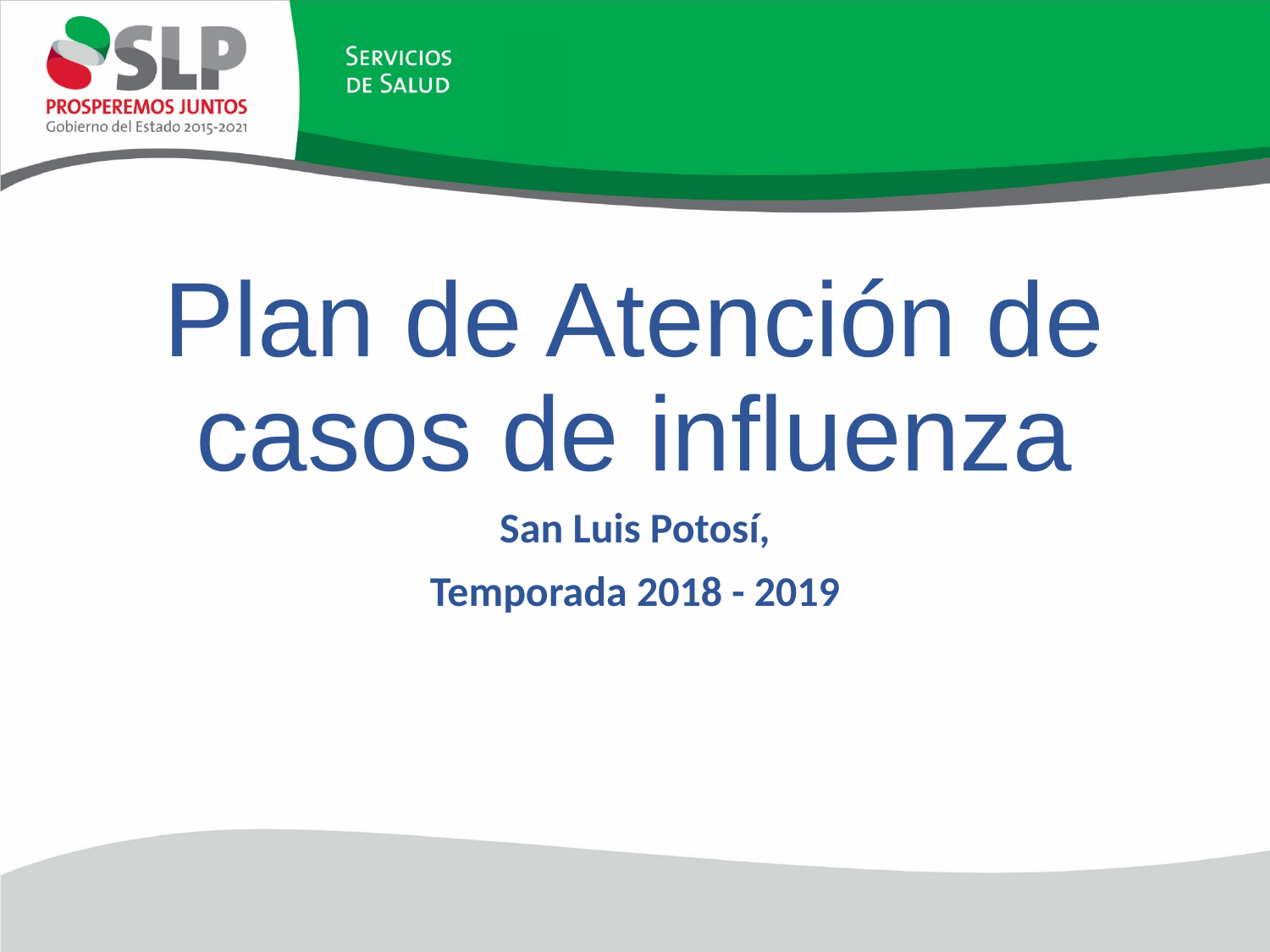

# Plan de Atención de casos de influenza
San Luis Potosí,
Temporada 2018 - 2019